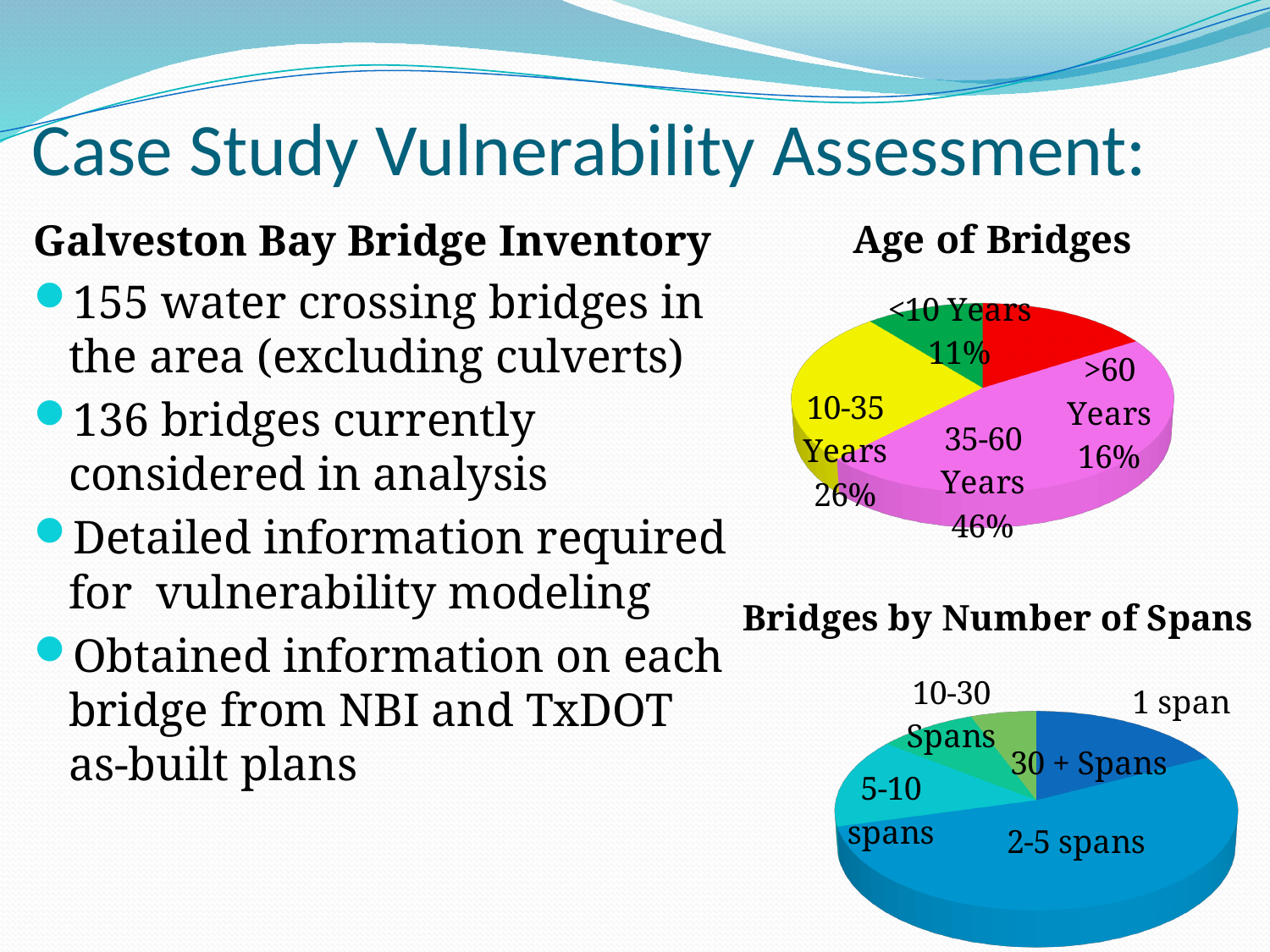

# Case Study Vulnerability Assessment:

[unsupported chart]

Galveston Bay Bridge Inventory
155 water crossing bridges in the area (excluding culverts)
136 bridges currently considered in analysis
Detailed information required for  vulnerability modeling
Obtained information on each bridge from NBI and TxDOT as-built plans

[unsupported chart]